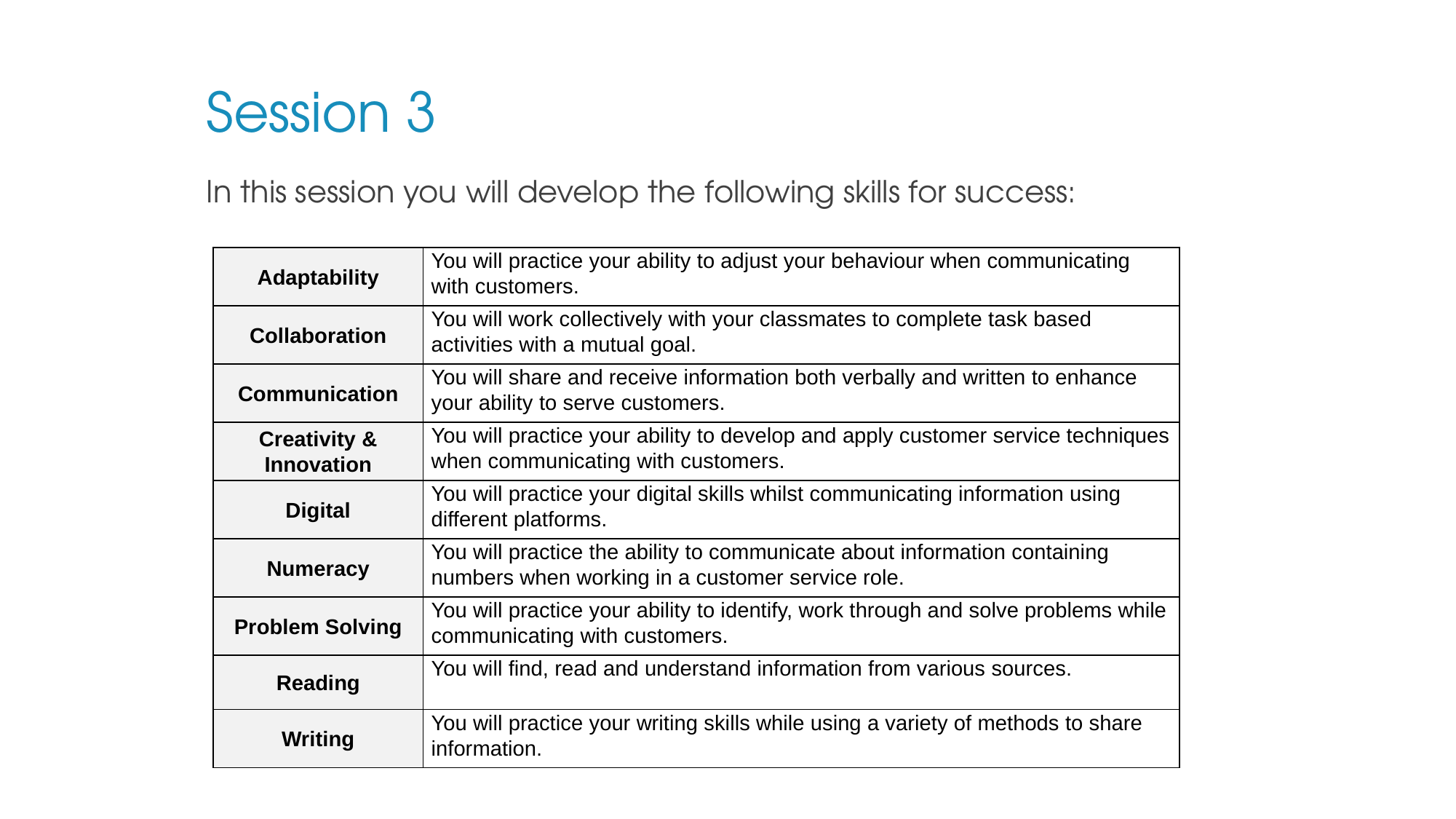

# Session 3
In this session you will develop the following skills for success:

| Adaptability | You will practice your ability to adjust your behaviour when communicating with customers. |
| --- | --- |
| Collaboration | You will work collectively with your classmates to complete task based activities with a mutual goal. |
| Communication | You will share and receive information both verbally and written to enhance your ability to serve customers. |
| Creativity & Innovation | You will practice your ability to develop and apply customer service techniques when communicating with customers. |
| Digital | You will practice your digital skills whilst communicating information using different platforms. |
| Numeracy | You will practice the ability to communicate about information containing numbers when working in a customer service role. |
| Problem Solving | You will practice your ability to identify, work through and solve problems while communicating with customers. |
| Reading | You will find, read and understand information from various sources. |
| Writing | You will practice your writing skills while using a variety of methods to share information. |